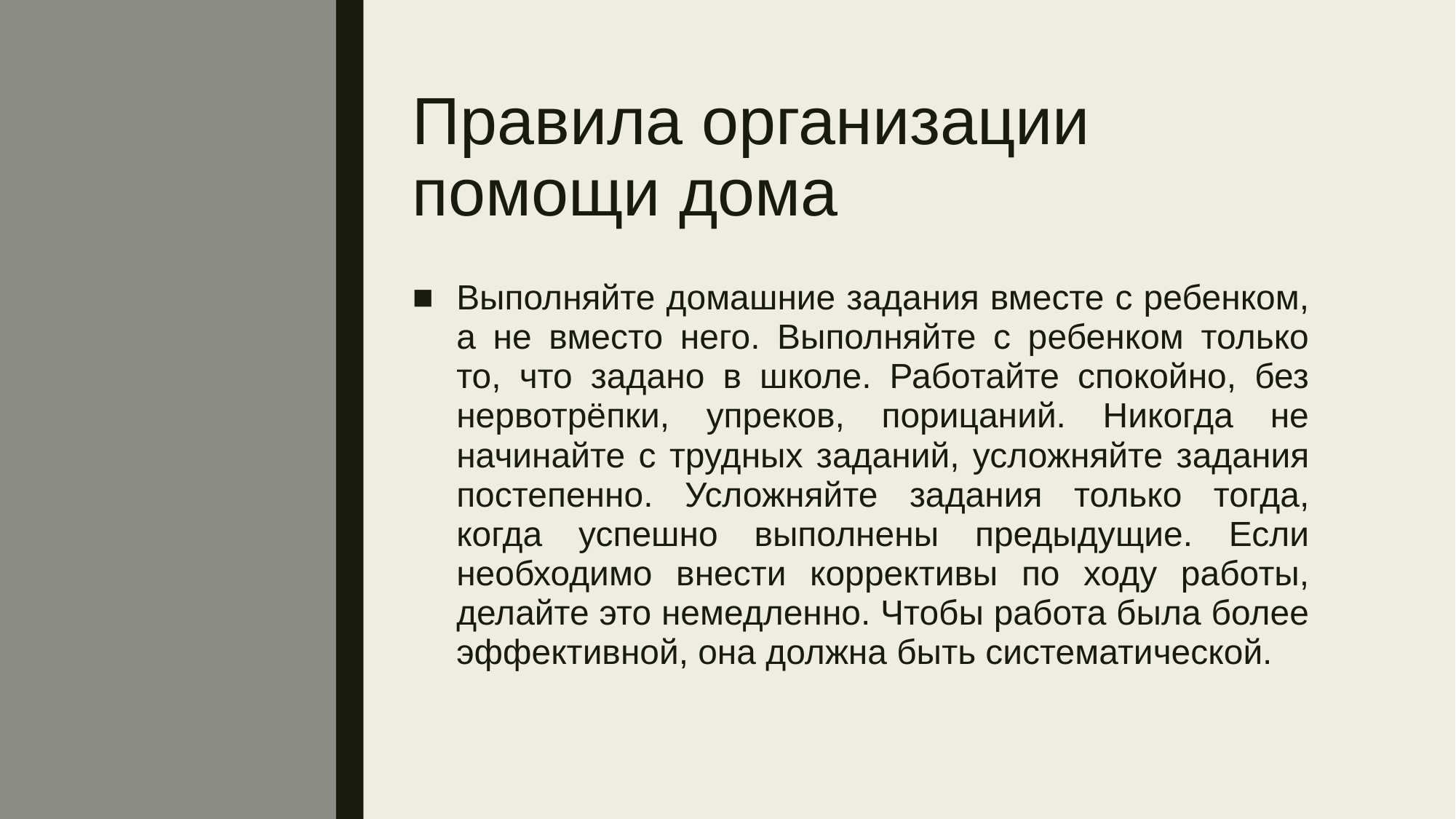

# Правила организации помощи дома
Выполняйте домашние задания вместе с ребенком, а не вместо него. Выполняйте с ребенком только то, что задано в школе. Работайте спокойно, без нервотрёпки, упреков, порицаний. Никогда не начинайте с трудных заданий, усложняйте задания постепенно. Усложняйте задания только тогда, когда успешно выполнены предыдущие. Если необходимо внести коррективы по ходу работы, делайте это немедленно. Чтобы работа была более эффективной, она должна быть систематической.